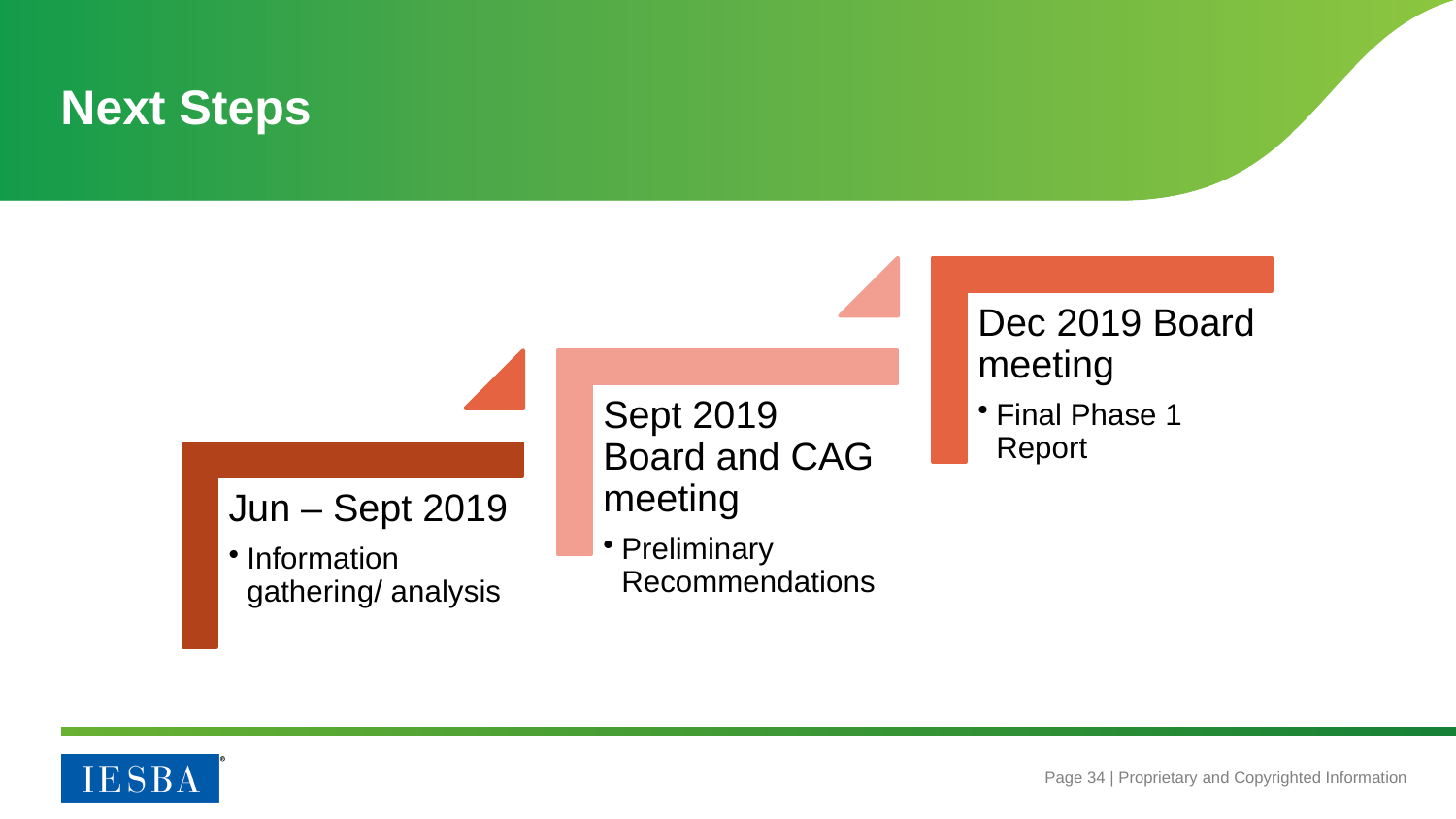

# Next Steps
Jun – Sept 2019
Information gathering/ analysis
Sept 2019 Board and CAG meeting
Preliminary Recommendations
Dec 2019 Board meeting
Final Phase 1 Report